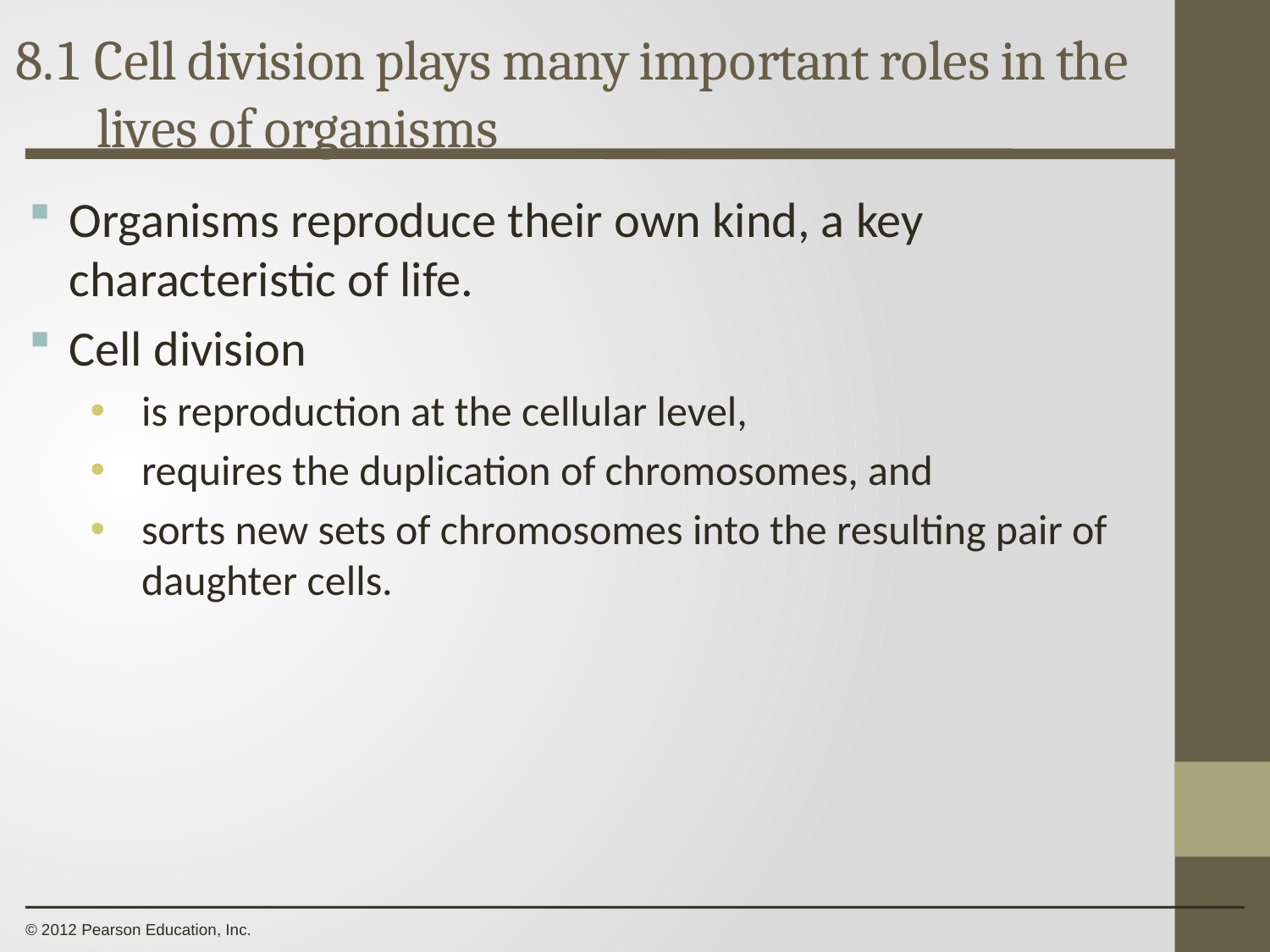

8.1 Cell division plays many important roles in the lives of organisms
0

Organisms reproduce their own kind, a key characteristic of life.
Cell division
is reproduction at the cellular level,
requires the duplication of chromosomes, and
sorts new sets of chromosomes into the resulting pair of daughter cells.

© 2012 Pearson Education, Inc.